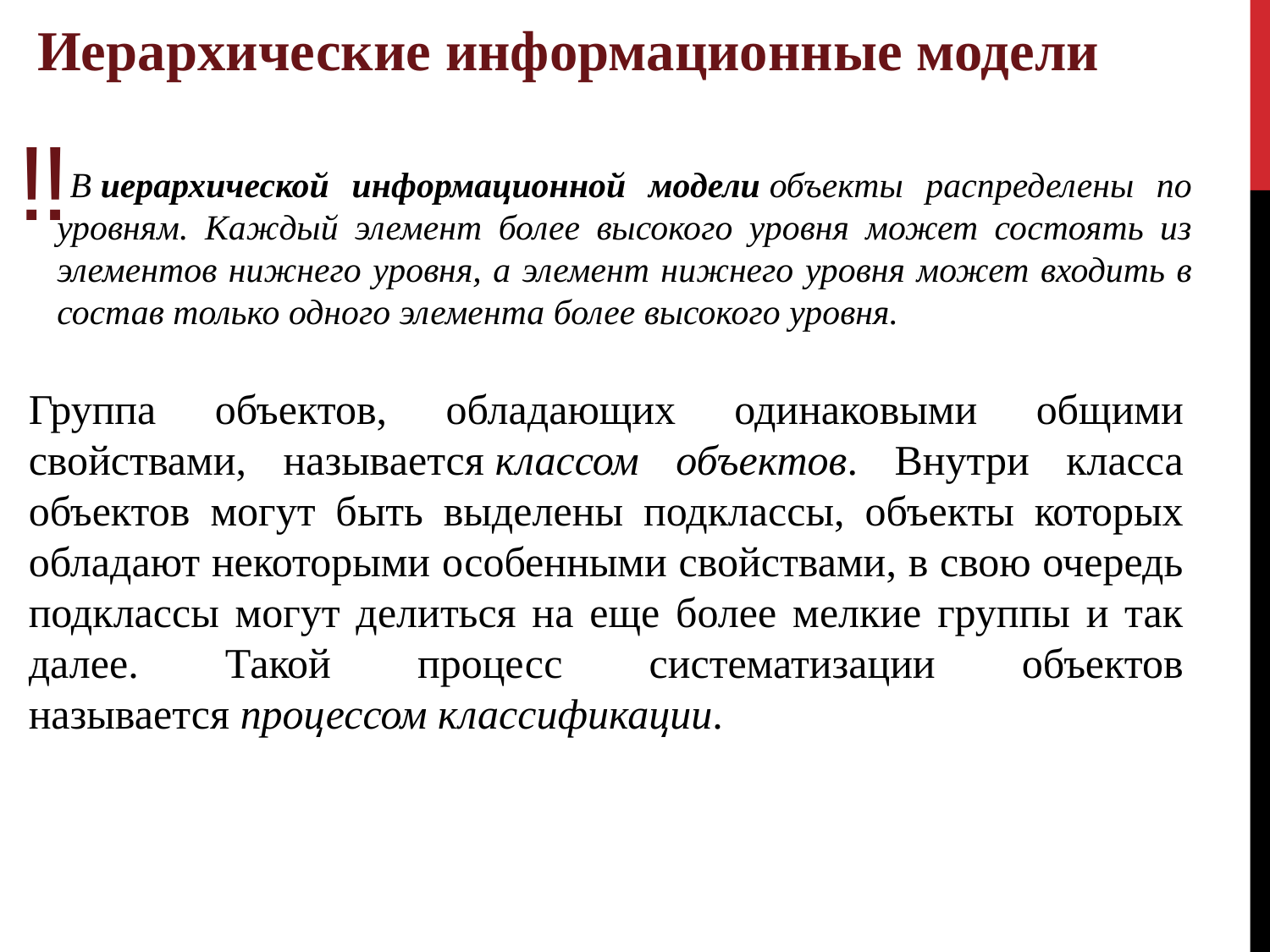

Иерархические информационные модели
В иерархической информационной модели объекты распределены по уровням. Каждый элемент более высокого уровня может состоять из элементов нижнего уровня, а элемент нижнего уровня может входить в состав только одного элемента более высокого уровня.
Группа объектов, обладающих одинаковыми общими свойствами, называется классом объектов. Внутри класса объектов могут быть выделены подклассы, объекты которых обладают некоторыми особенными свойствами, в свою очередь подклассы могут делиться на еще более мелкие группы и так далее. Такой процесс систематизации объектов называется процессом классификации.